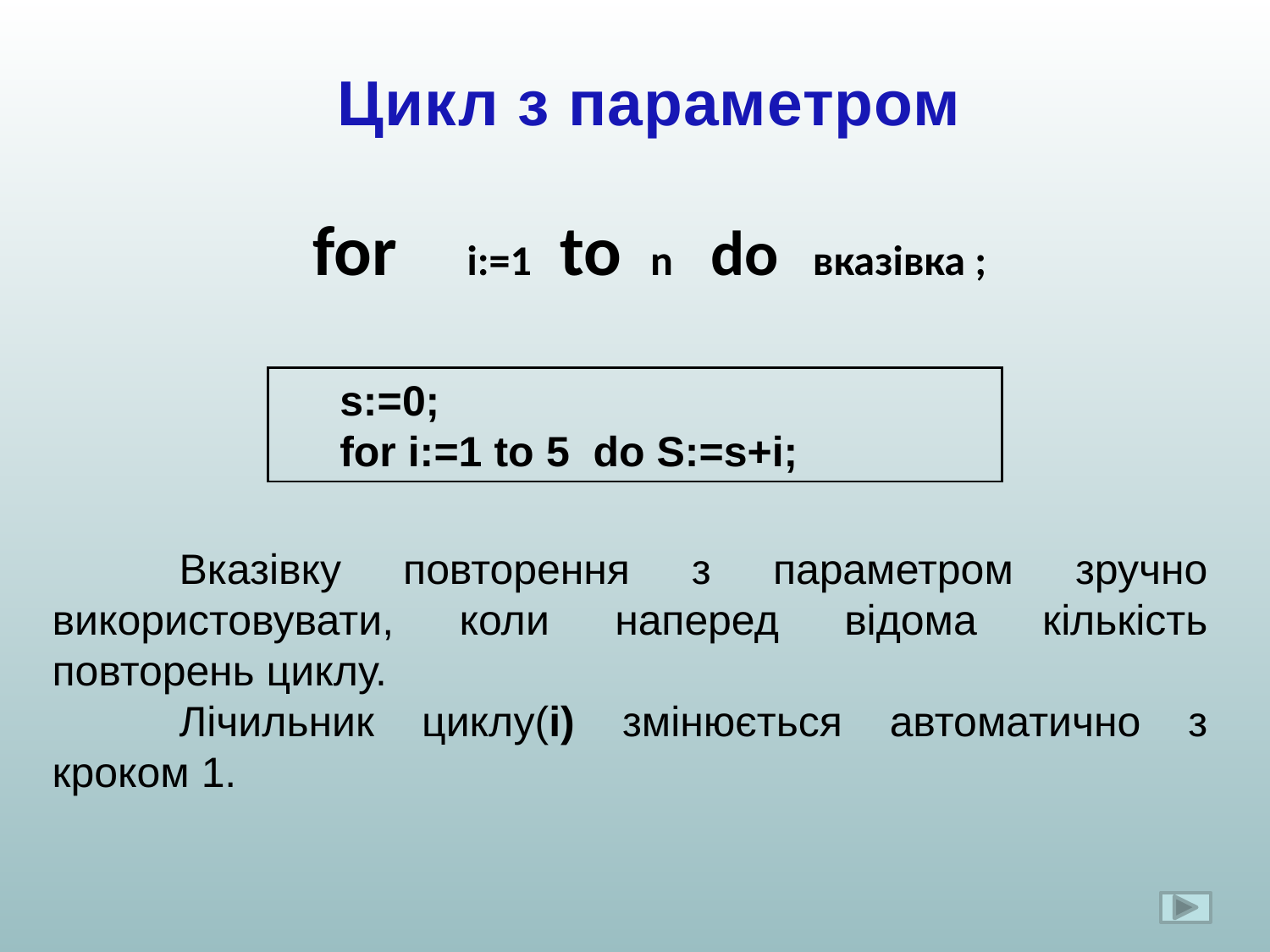

Цикл з параметром
for      i:=1   to   n    do   вказівка ;
     s:=0;
     for i:=1 to 5  do S:=s+i;
	Вказівку повторення з параметром зручно використовувати, коли наперед відома кількість повторень циклу.
	Лічильник циклу(і) змінюється автоматично з кроком 1.